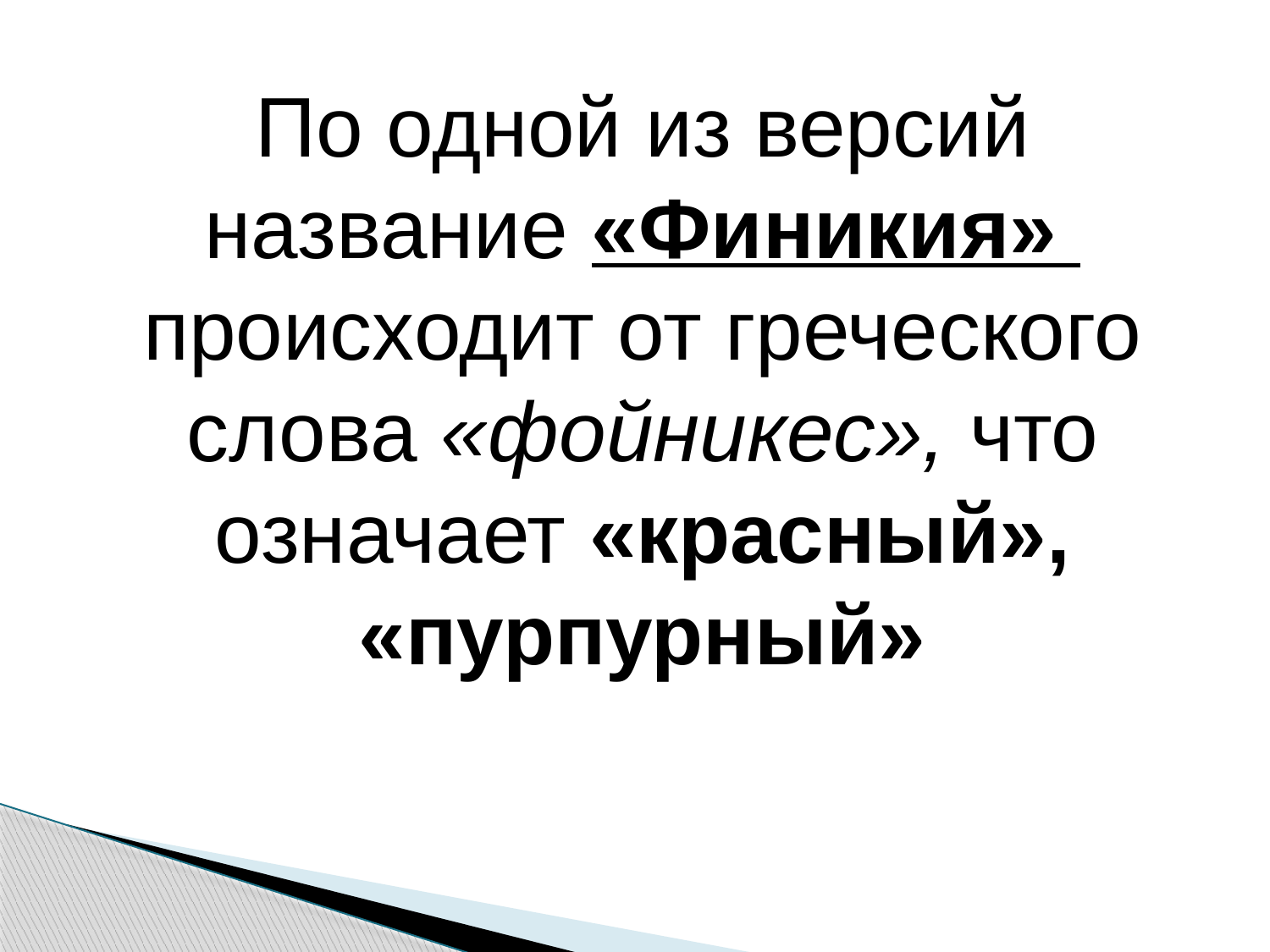

По одной из версий название «Финикия»  происходит от греческого слова «фойникес», что означает «красный», «пурпурный»